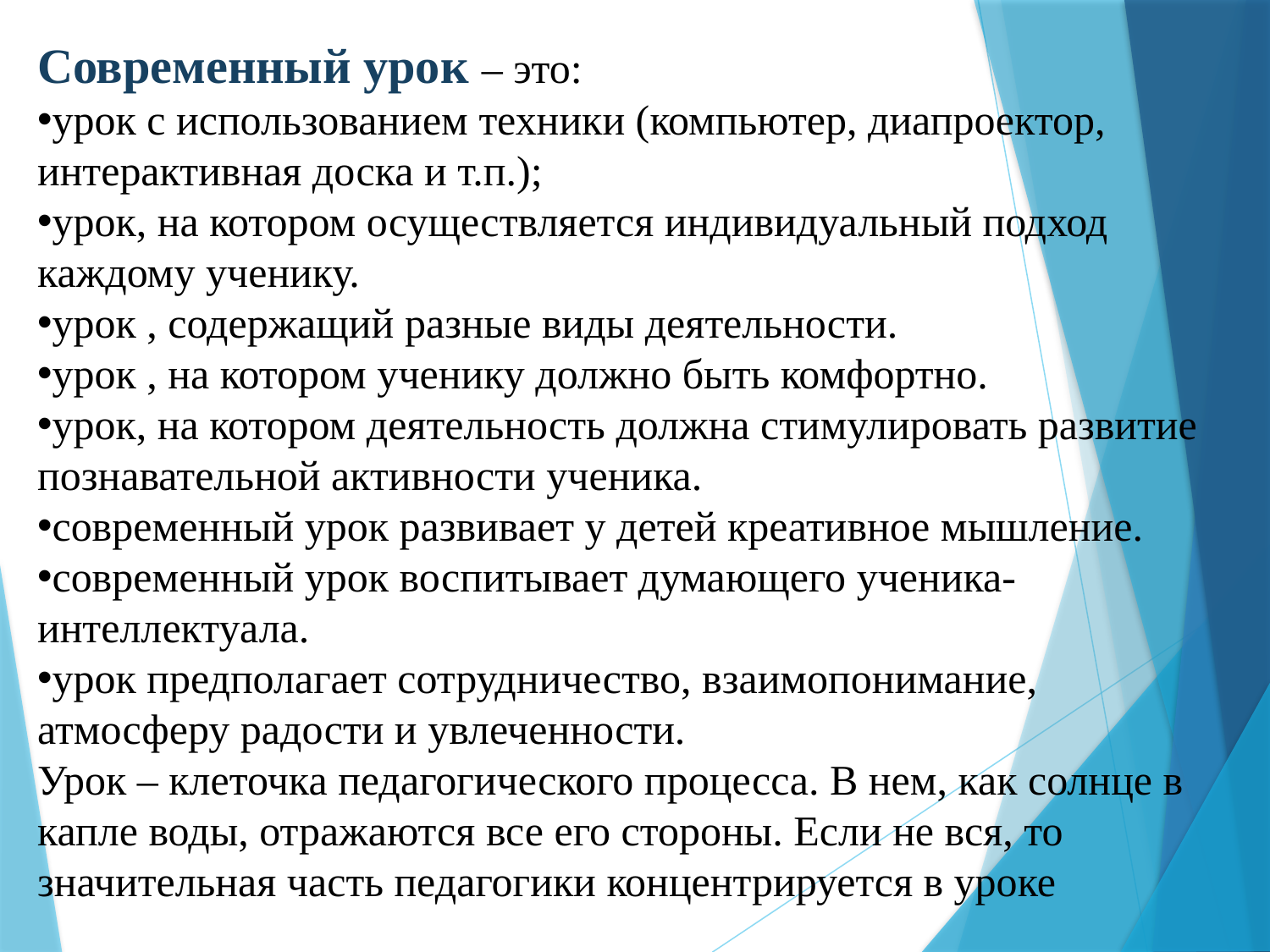

#
Современный урок – это:
урок с использованием техники (компьютер, диапроектор, интерактивная доска и т.п.);
урок, на котором осуществляется индивидуальный подход каждому ученику.
урок , содержащий разные виды деятельности.
урок , на котором ученику должно быть комфортно.
урок, на котором деятельность должна стимулировать развитие познавательной активности ученика.
современный урок развивает у детей креативное мышление.
современный урок воспитывает думающего ученика-интеллектуала.
урок предполагает сотрудничество, взаимопонимание, атмосферу радости и увлеченности.
Урок – клеточка педагогического процесса. В нем, как солнце в капле воды, отражаются все его стороны. Если не вся, то значительная часть педагогики концентрируется в уроке